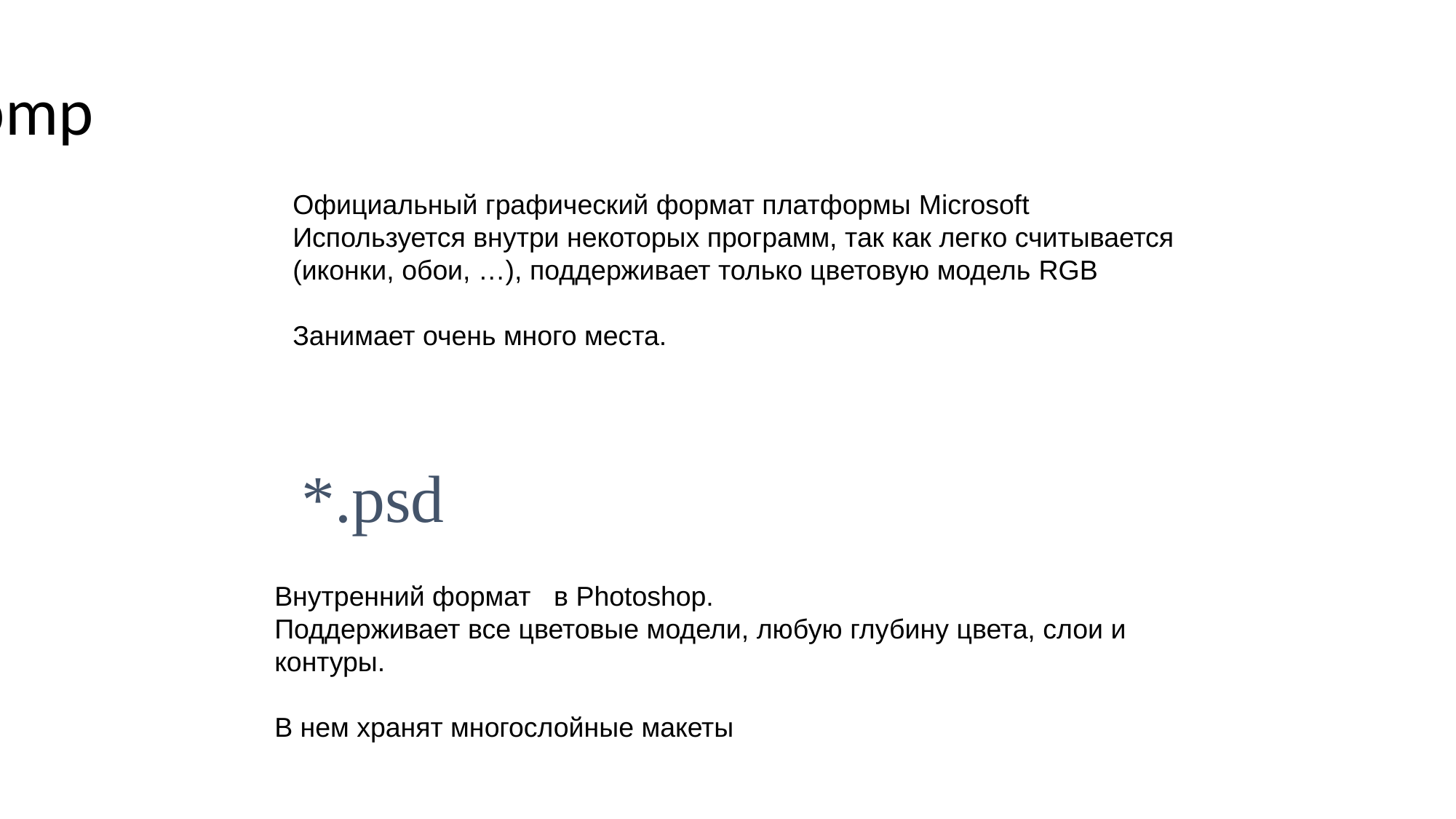

# *.bmp
Официальный графический формат платформы Microsoft
Используется внутри некоторых программ, так как легко считывается (иконки, обои, …), поддерживает только цветовую модель RGB

Занимает очень много места.

*.psd
Внутренний формат   в Photoshop.
Поддерживает все цветовые модели, любую глубину цвета, слои и контуры.

В нем хранят многослойные макеты